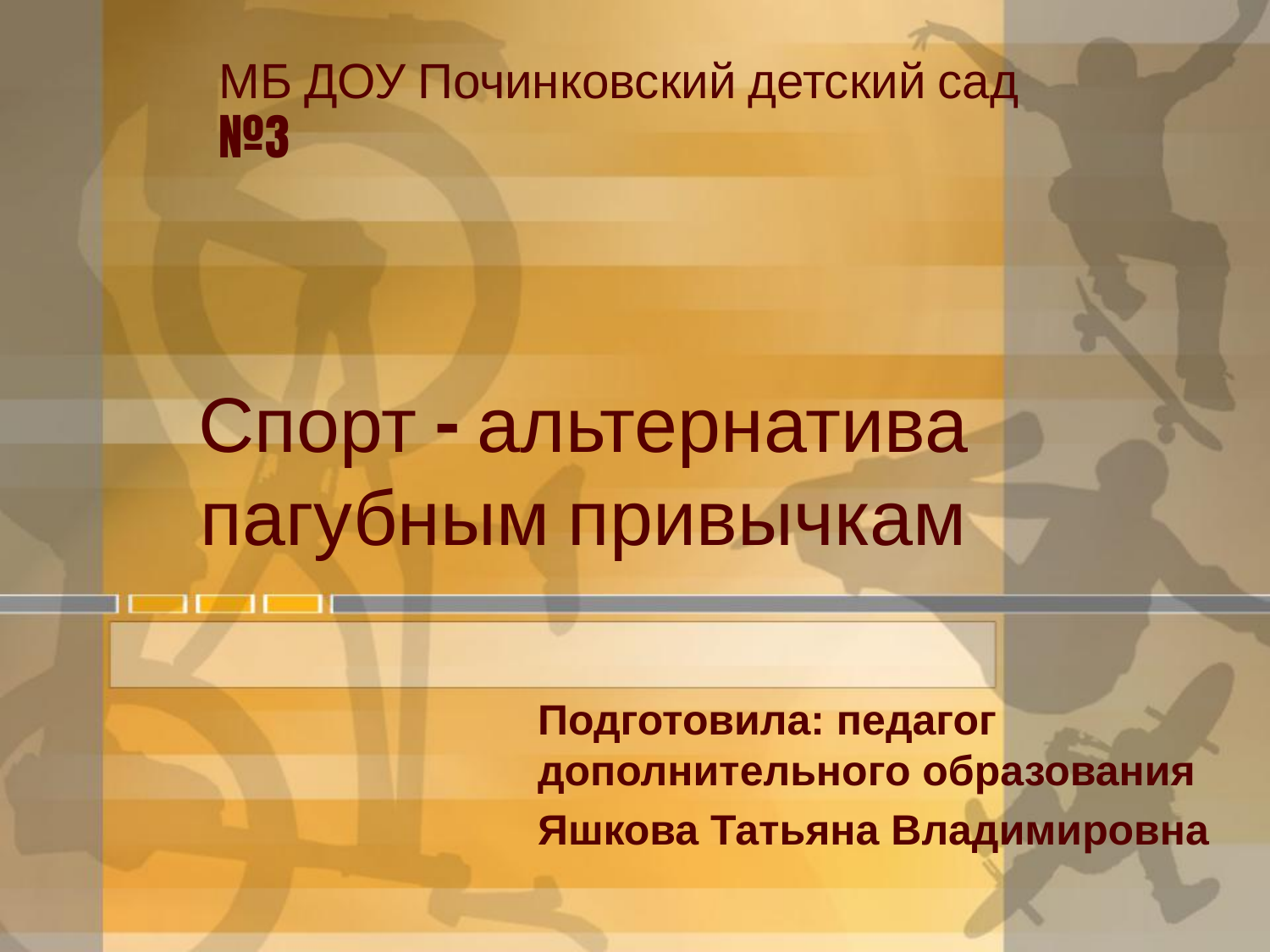

МБ ДОУ Починковский детский сад №3
# Спорт - альтернатива пагубным привычкам
Подготовила: педагог дополнительного образования
Яшкова Татьяна Владимировна